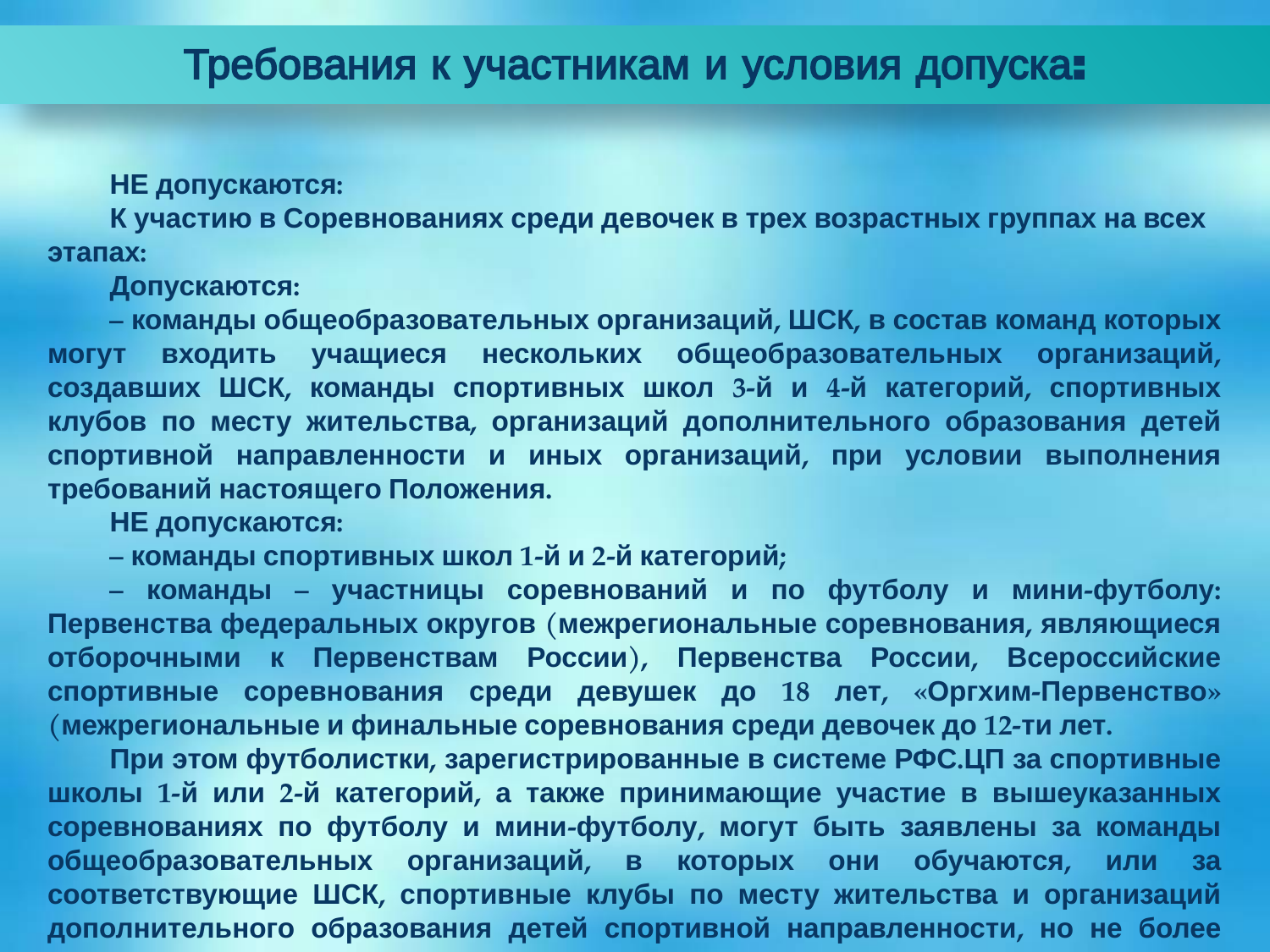

Требования к участникам и условия допуска:
НЕ допускаются:
К участию в Соревнованиях среди девочек в трех возрастных группах на всех этапах:
Допускаются:
– команды общеобразовательных организаций, ШСК, в состав команд которых могут входить учащиеся нескольких общеобразовательных организаций, создавших ШСК, команды спортивных школ 3-й и 4-й категорий, спортивных клубов по месту жительства, организаций дополнительного образования детей спортивной направленности и иных организаций, при условии выполнения требований настоящего Положения.
НЕ допускаются:
– команды спортивных школ 1-й и 2-й категорий;
– команды – участницы соревнований и по футболу и мини-футболу: Первенства федеральных округов (межрегиональные соревнования, являющиеся отборочными к Первенствам России), Первенства России, Всероссийские спортивные соревнования среди девушек до 18 лет, «Оргхим-Первенство» (межрегиональные и финальные соревнования среди девочек до 12-ти лет.
При этом футболистки, зарегистрированные в системе РФС.ЦП за спортивные школы 1-й или 2-й категорий, а также принимающие участие в вышеуказанных соревнованиях по футболу и мини-футболу, могут быть заявлены за команды общеобразовательных организаций, в которых они обучаются, или за соответствующие ШСК, спортивные клубы по месту жительства и организаций дополнительного образования детей спортивной направленности, но не более трех человек за каждую команду во всех возрастных группах.